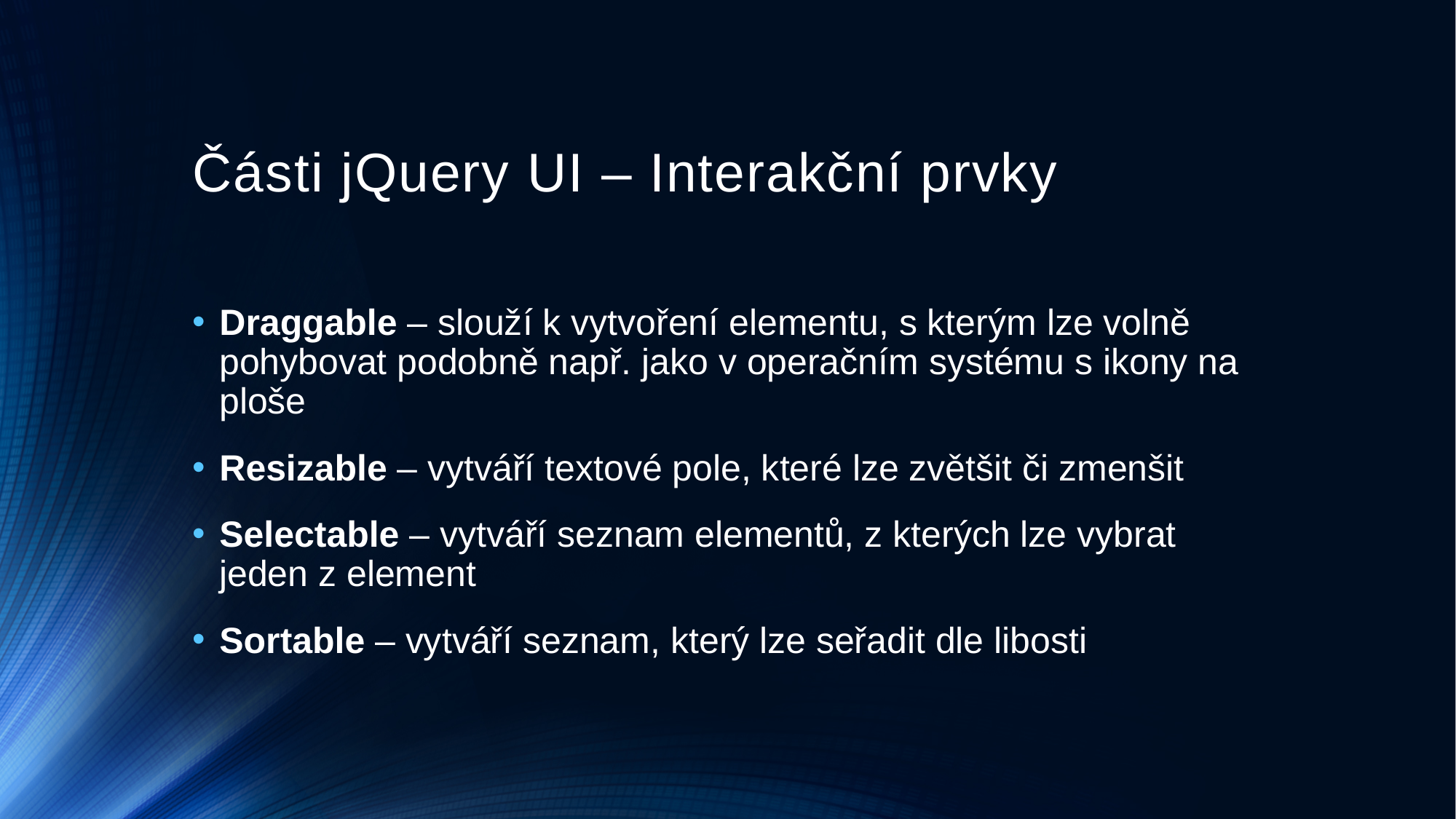

# Části jQuery UI – Interakční prvky

Draggable – slouží k vytvoření elementu, s kterým lze volně pohybovat podobně např. jako v operačním systému s ikony na ploše
Resizable – vytváří textové pole, které lze zvětšit či zmenšit
Selectable – vytváří seznam elementů, z kterých lze vybrat jeden z element
Sortable – vytváří seznam, který lze seřadit dle libosti